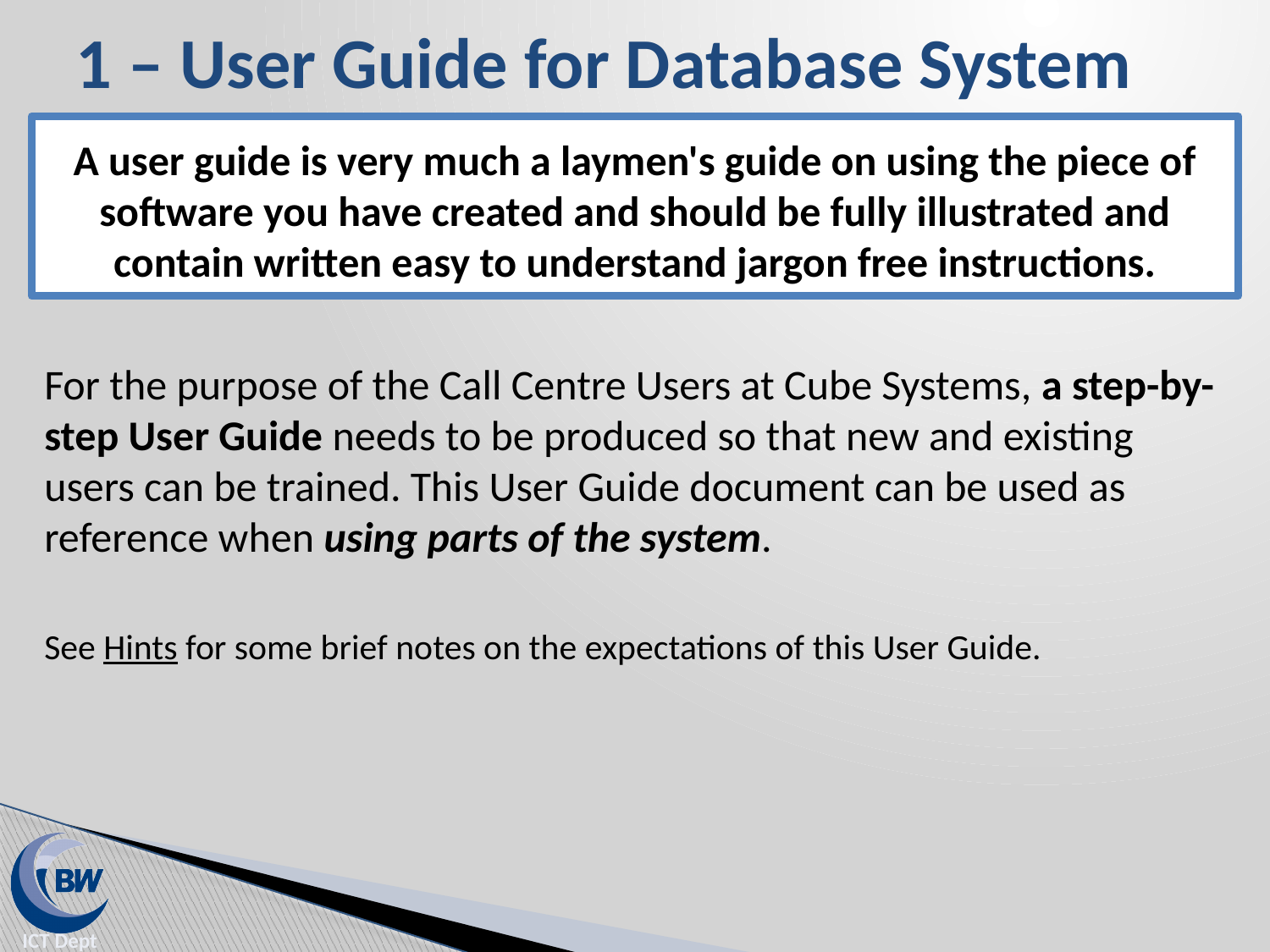

# 1 – User Guide for Database System

A user guide is very much a laymen's guide on using the piece of software you have created and should be fully illustrated and contain written easy to understand jargon free instructions.

For the purpose of the Call Centre Users at Cube Systems, a step-by-step User Guide needs to be produced so that new and existing users can be trained. This User Guide document can be used as reference when using parts of the system.

See Hints for some brief notes on the expectations of this User Guide.